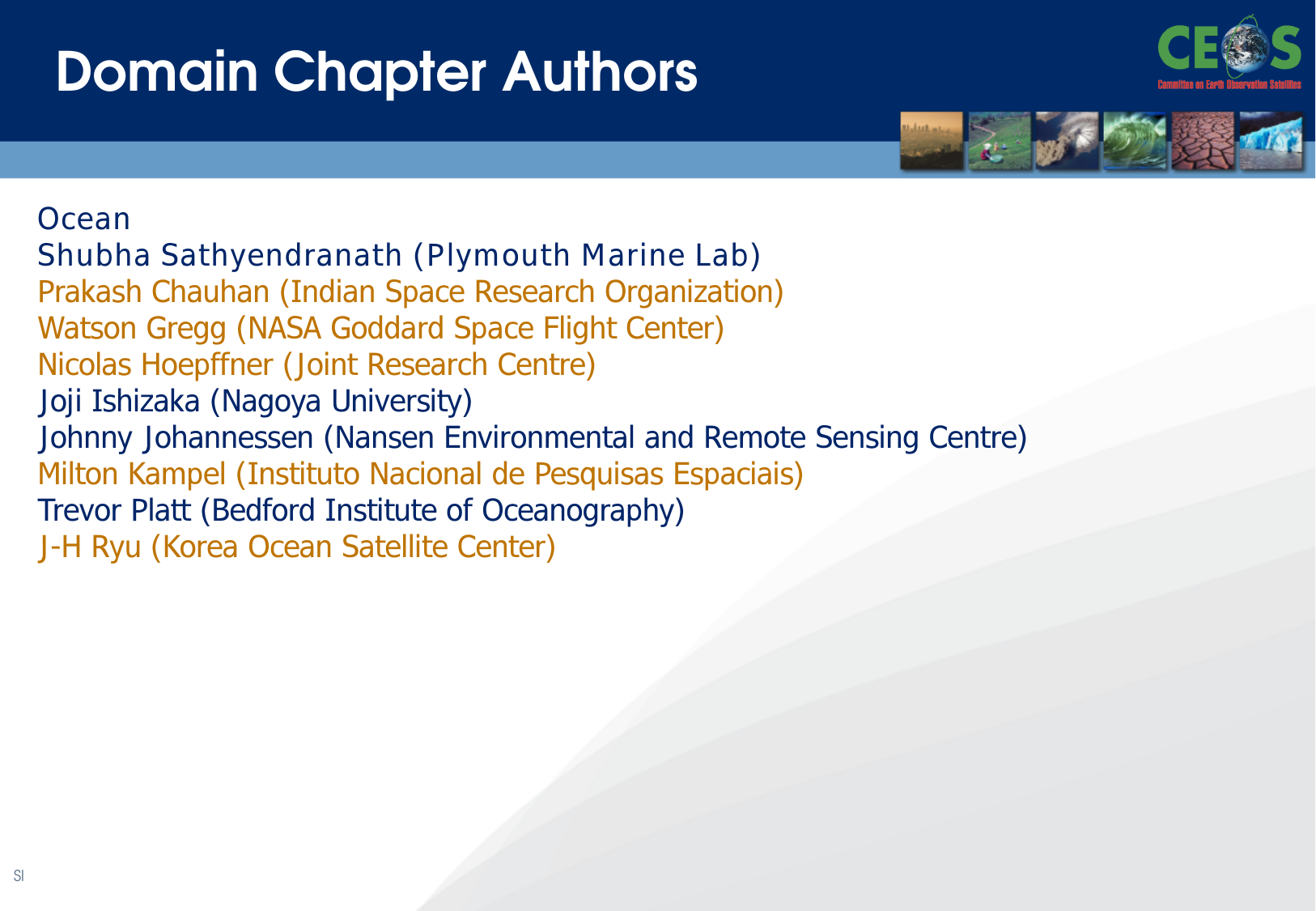

# Domain Chapter Authors

Ocean
Shubha Sathyendranath (Plymouth Marine Lab)
Prakash Chauhan (Indian Space Research Organization)
Watson Gregg (NASA Goddard Space Flight Center)
Nicolas Hoepffner (Joint Research Centre)
Joji Ishizaka (Nagoya University)
Johnny Johannessen (Nansen Environmental and Remote Sensing Centre)
Milton Kampel (Instituto Nacional de Pesquisas Espaciais)
Trevor Platt (Bedford Institute of Oceanography)
J-H Ryu (Korea Ocean Satellite Center)